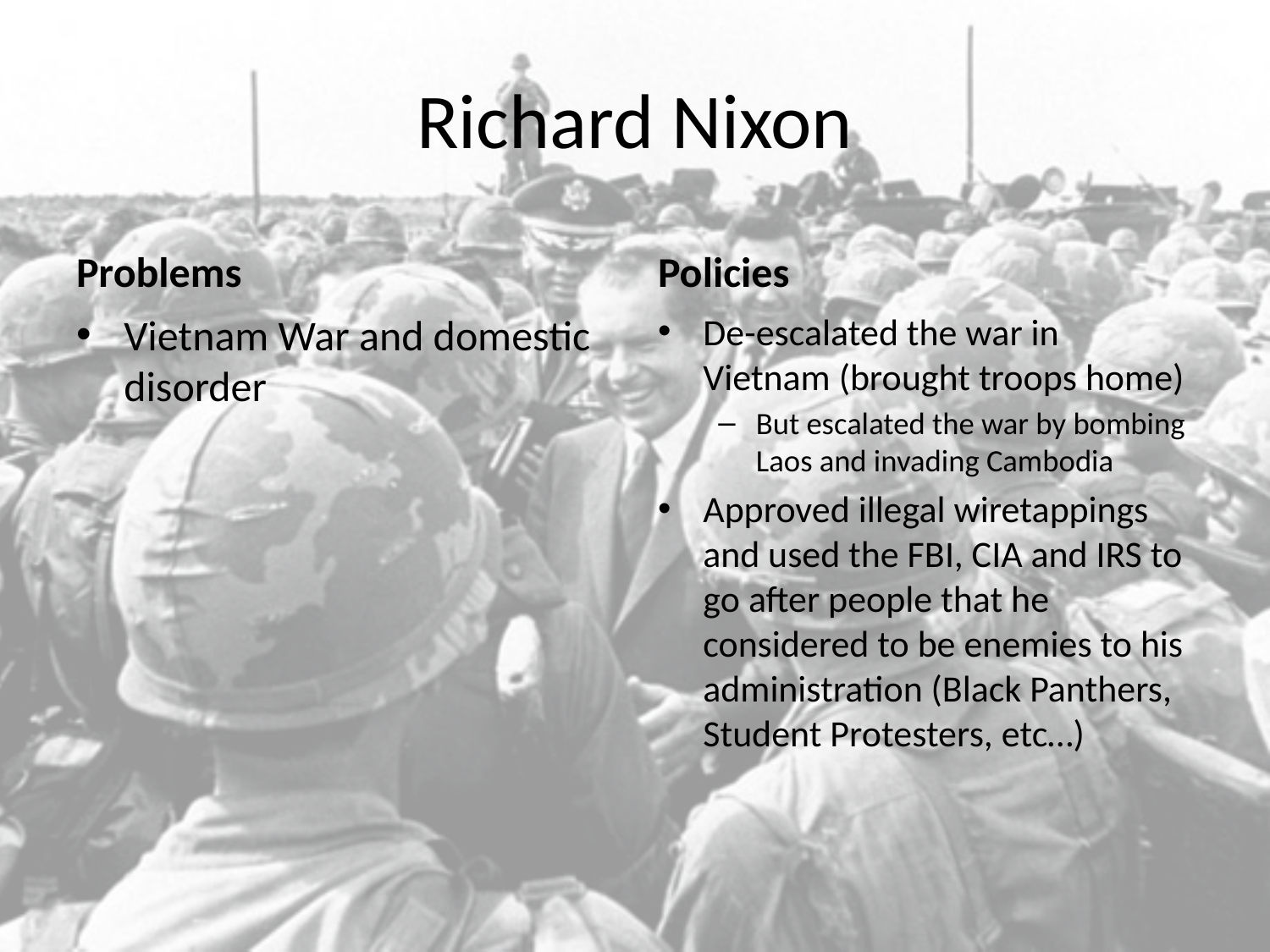

# Richard Nixon
Problems
Policies
Vietnam War and domestic disorder
De-escalated the war in Vietnam (brought troops home)
But escalated the war by bombing Laos and invading Cambodia
Approved illegal wiretappings and used the FBI, CIA and IRS to go after people that he considered to be enemies to his administration (Black Panthers, Student Protesters, etc…)